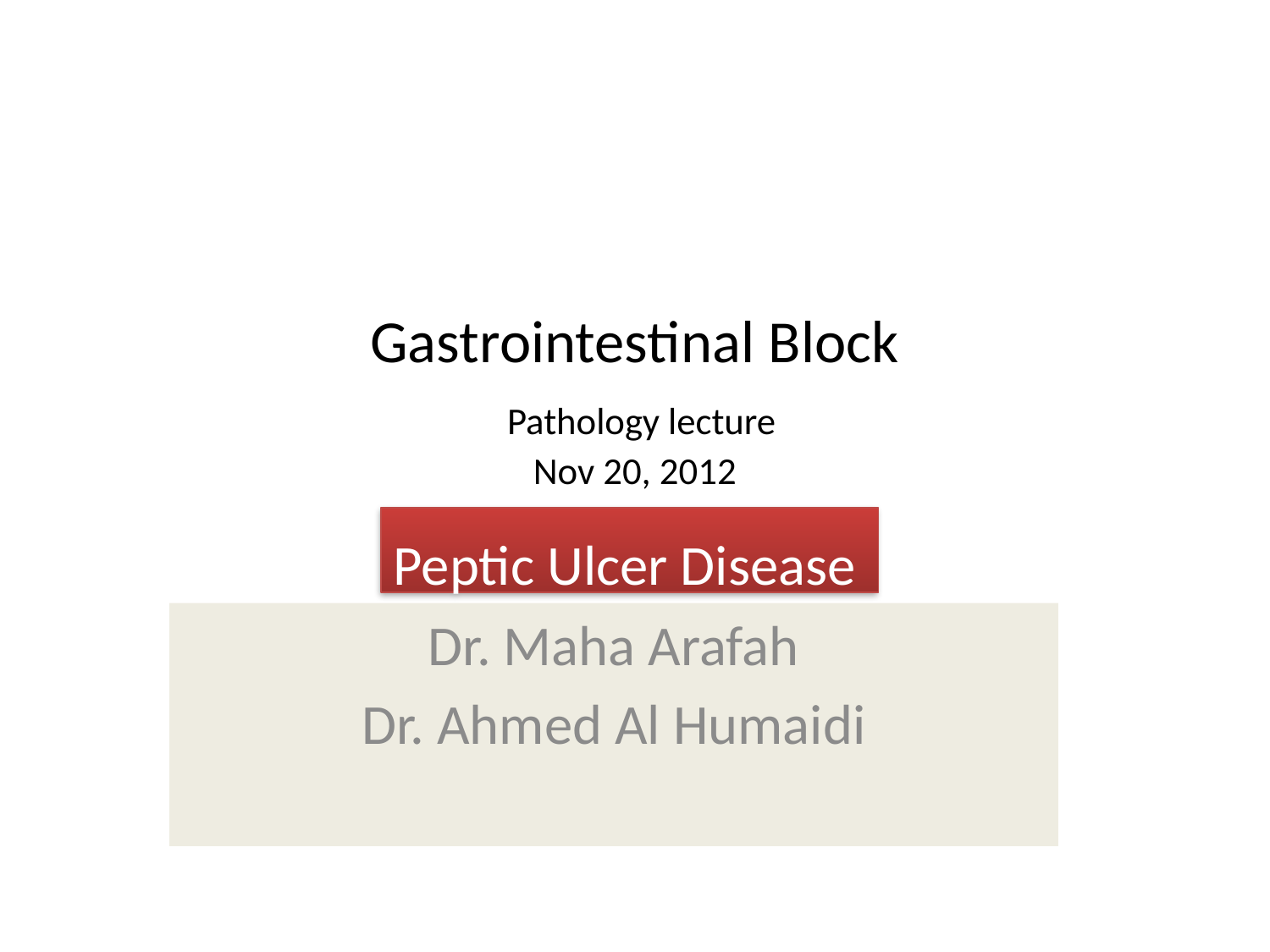

# Gastrointestinal Block Pathology lecture Nov 20, 2012

Peptic Ulcer Disease
Dr. Maha Arafah
Dr. Ahmed Al Humaidi